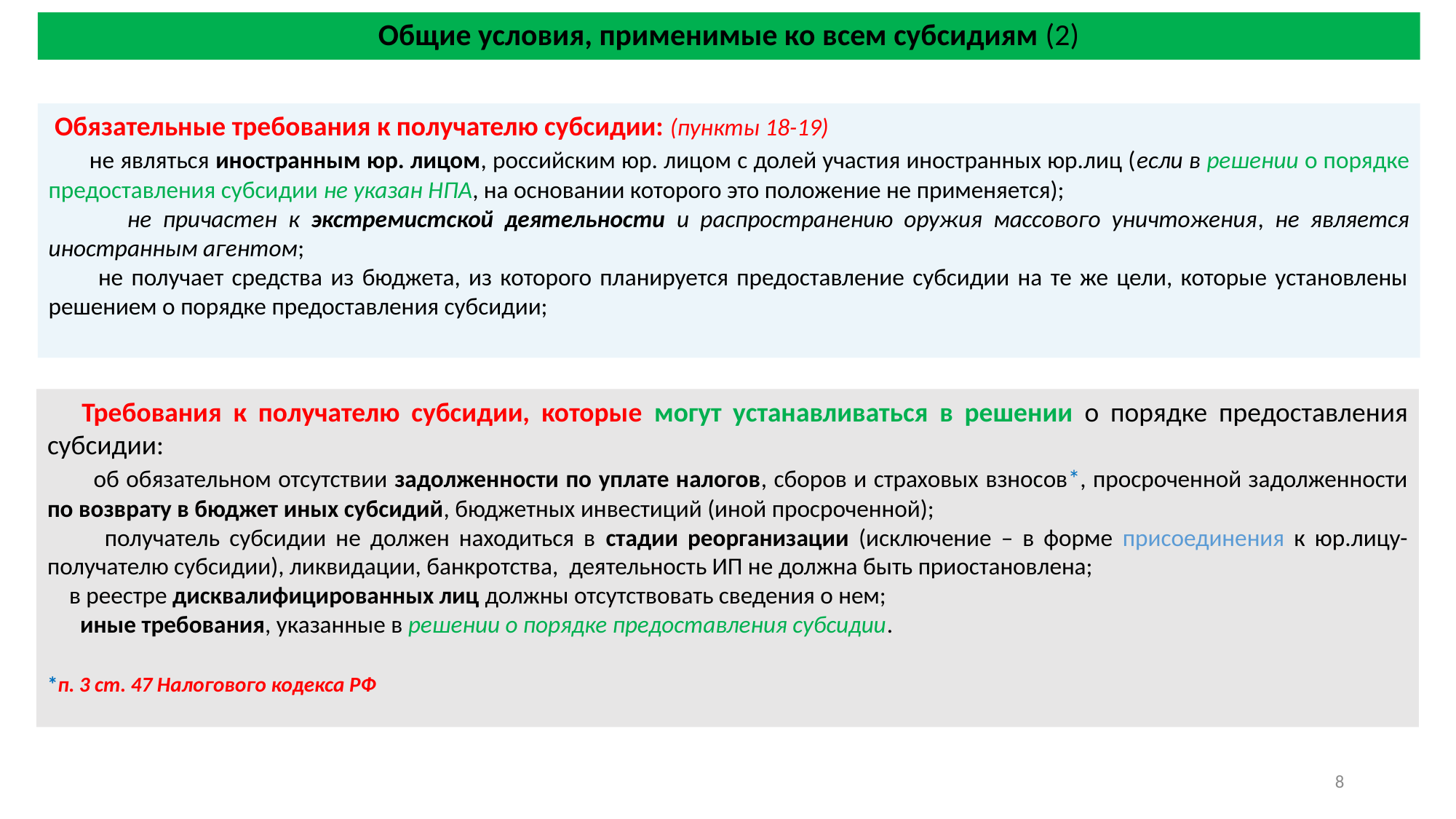

# Общие условия, применимые ко всем субсидиям (2)
 Обязательные требования к получателю субсидии: (пункты 18-19)
      не являться иностранным юр. лицом, российским юр. лицом с долей участия иностранных юр.лиц (если в решении о порядке предоставления субсидии не указан НПА, на основании которого это положение не применяется);
       не причастен к экстремистской деятельности и распространению оружия массового уничтожения, не является иностранным агентом;
      не получает средства из бюджета, из которого планируется предоставление субсидии на те же цели, которые установлены решением о порядке предоставления субсидии;

   Требования к получателю субсидии, которые могут устанавливаться в решении о порядке предоставления субсидии:
      об обязательном отсутствии задолженности по уплате налогов, сборов и страховых взносов*, просроченной задолженности по возврату в бюджет иных субсидий, бюджетных инвестиций (иной просроченной);
      получатель субсидии не должен находиться в стадии реорганизации (исключение – в форме присоединения к юр.лицу- получателю субсидии), ликвидации, банкротства,  деятельность ИП не должна быть приостановлена;
    в реестре дисквалифицированных лиц должны отсутствовать сведения о нем;
      иные требования, указанные в решении о порядке предоставления субсидии.

*п. 3 ст. 47 Налогового кодекса РФ

8